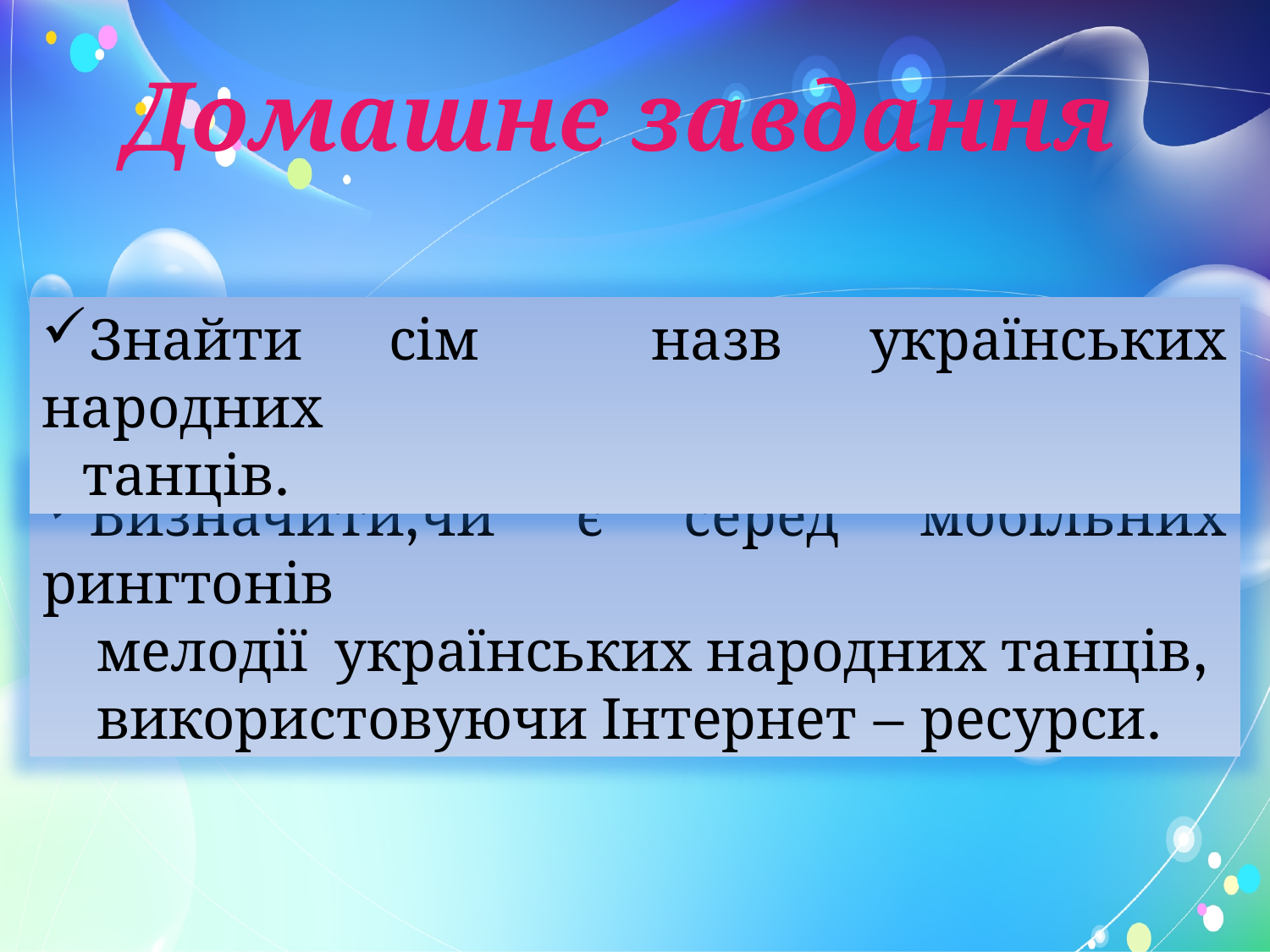

Домашнє завдання
Знайти сім  назв українських народних
   танців.
Визначити,чи є серед мобільних рингтонів
    мелодії  українських народних танців,
    використовуючи Інтернет – ресурси.